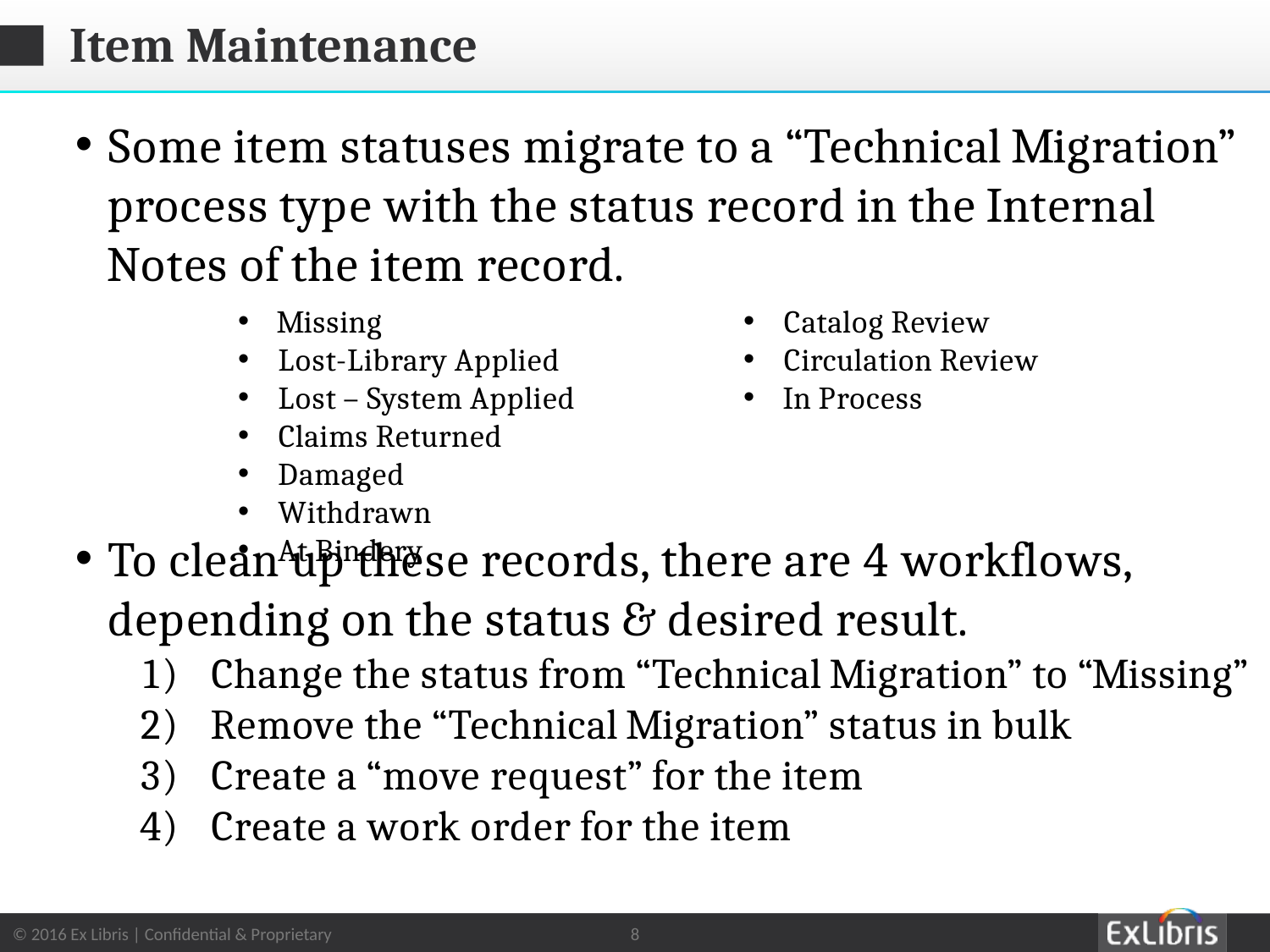

# Item Maintenance
Some item statuses migrate to a “Technical Migration” process type with the status record in the Internal Notes of the item record.

To clean up these records, there are 4 workflows, depending on the status & desired result.
Change the status from “Technical Migration” to “Missing”
Remove the “Technical Migration” status in bulk
Create a “move request” for the item
Create a work order for the item

Missing
Lost-Library Applied
Lost – System Applied
Claims Returned
Damaged
Withdrawn
At Bindery
Catalog Review
Circulation Review
In Process

8